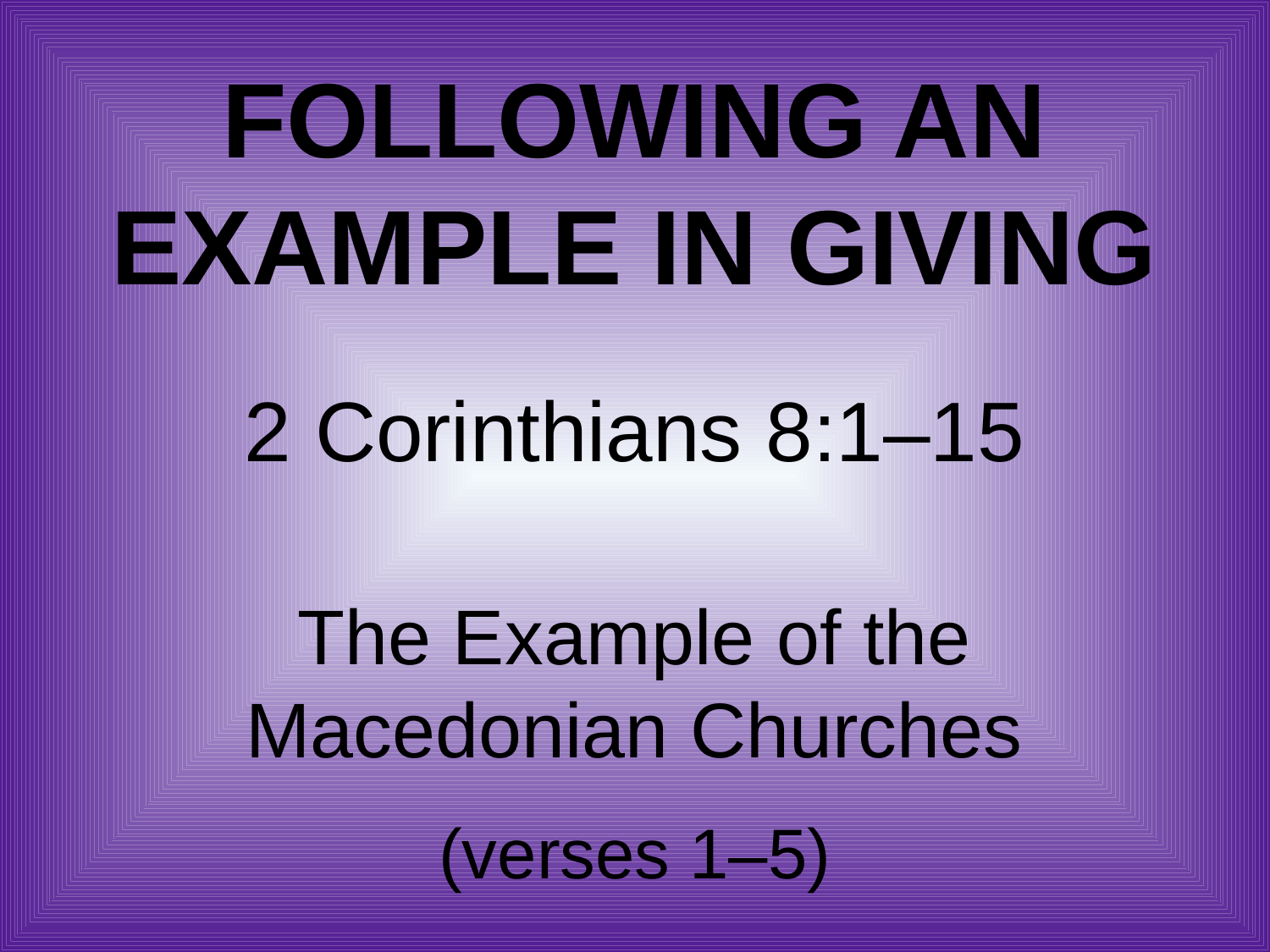

# Following an Example in Giving
2 Corinthians 8:1–15

The Example of the Macedonian Churches
(verses 1–5)